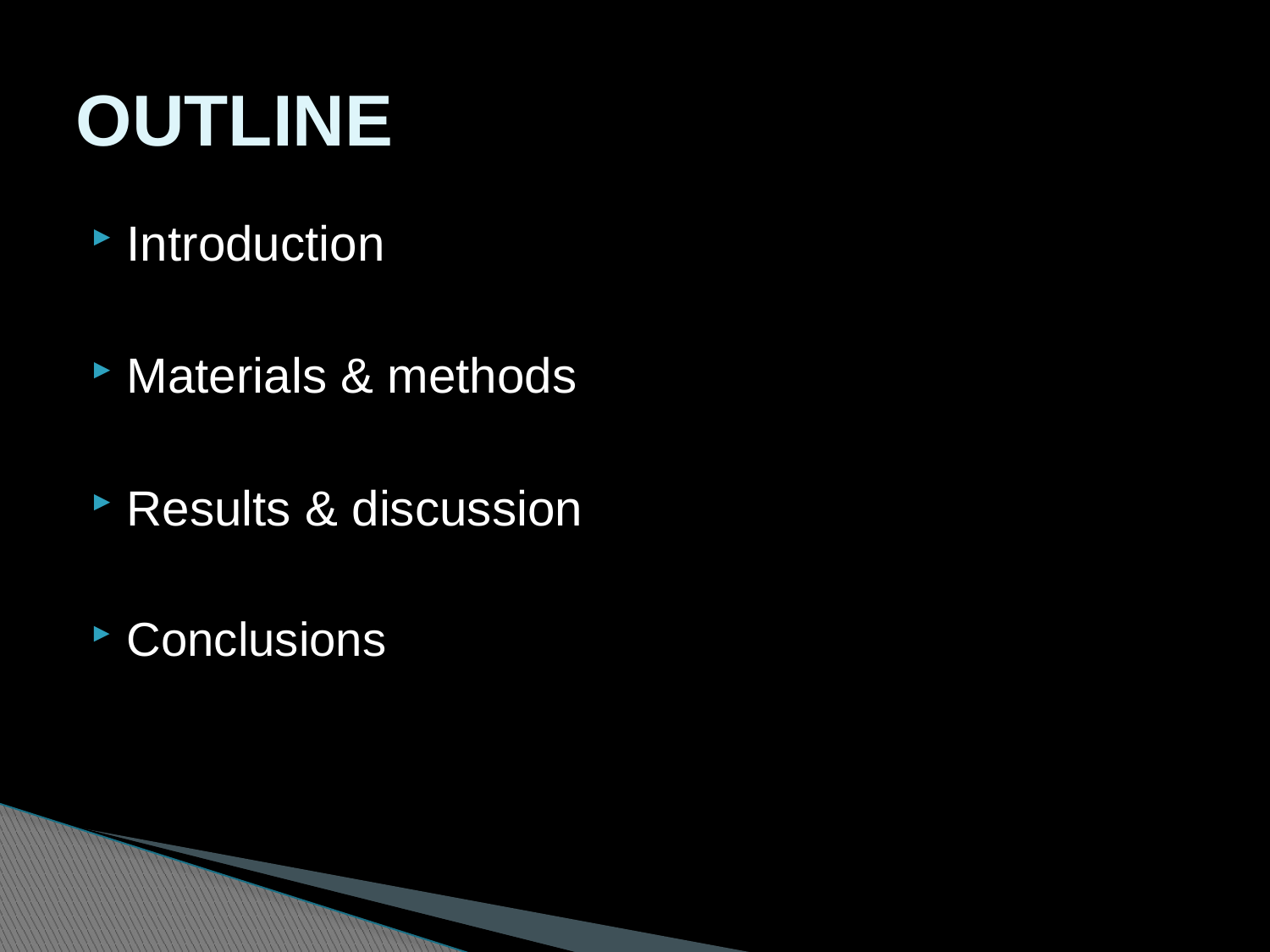

# OUTLINE
Introduction

Materials & methods

Results & discussion

Conclusions